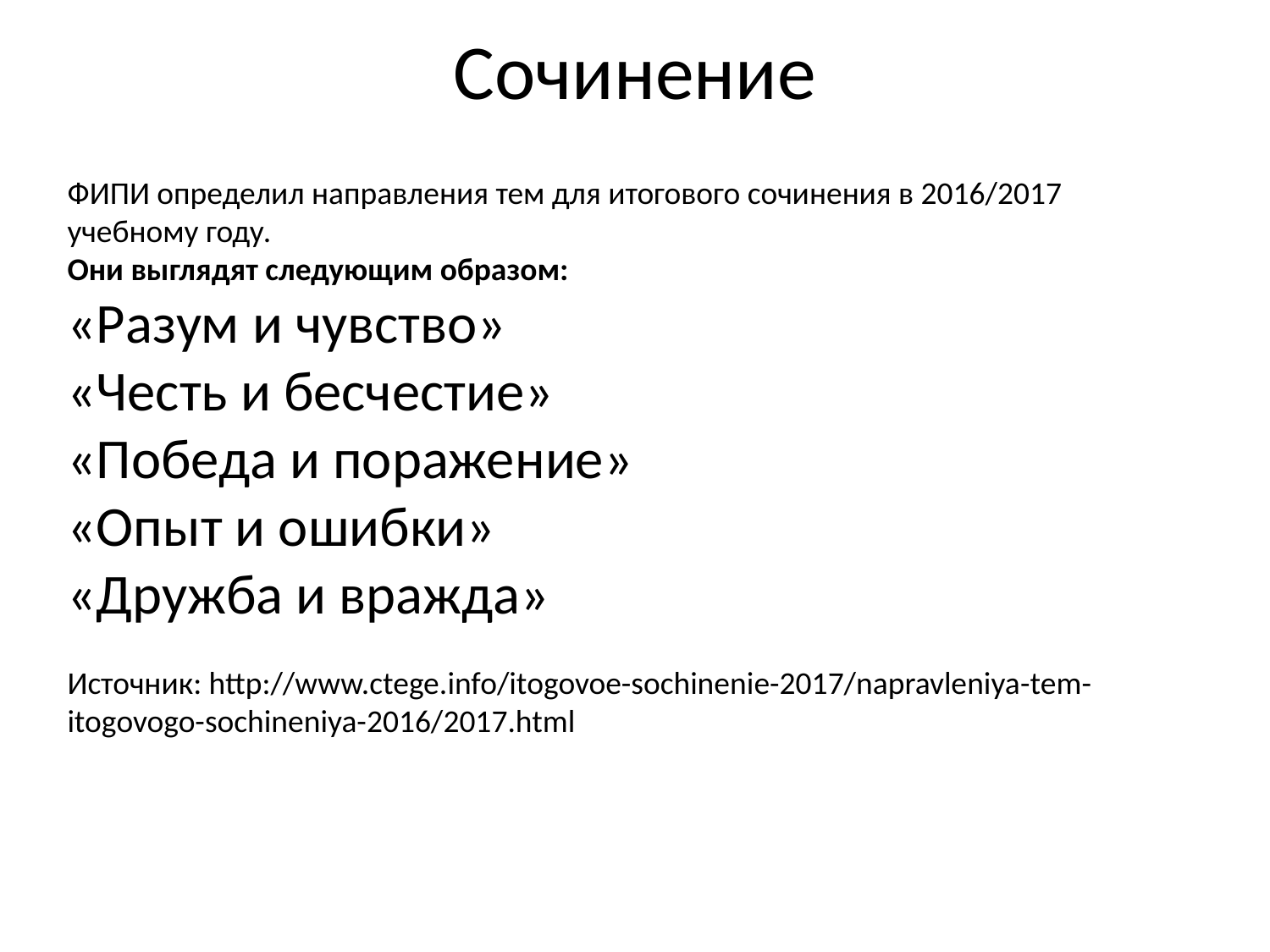

# Сочинение
ФИПИ определил направления тем для итогового сочинения в 2016/2017 учебному году.
Они выглядят следующим образом:
«Разум и чувство»
«Честь и бесчестие»
«Победа и поражение»
«Опыт и ошибки»
«Дружба и вражда»
Источник: http://www.ctege.info/itogovoe-sochinenie-2017/napravleniya-tem-itogovogo-sochineniya-2016/2017.html